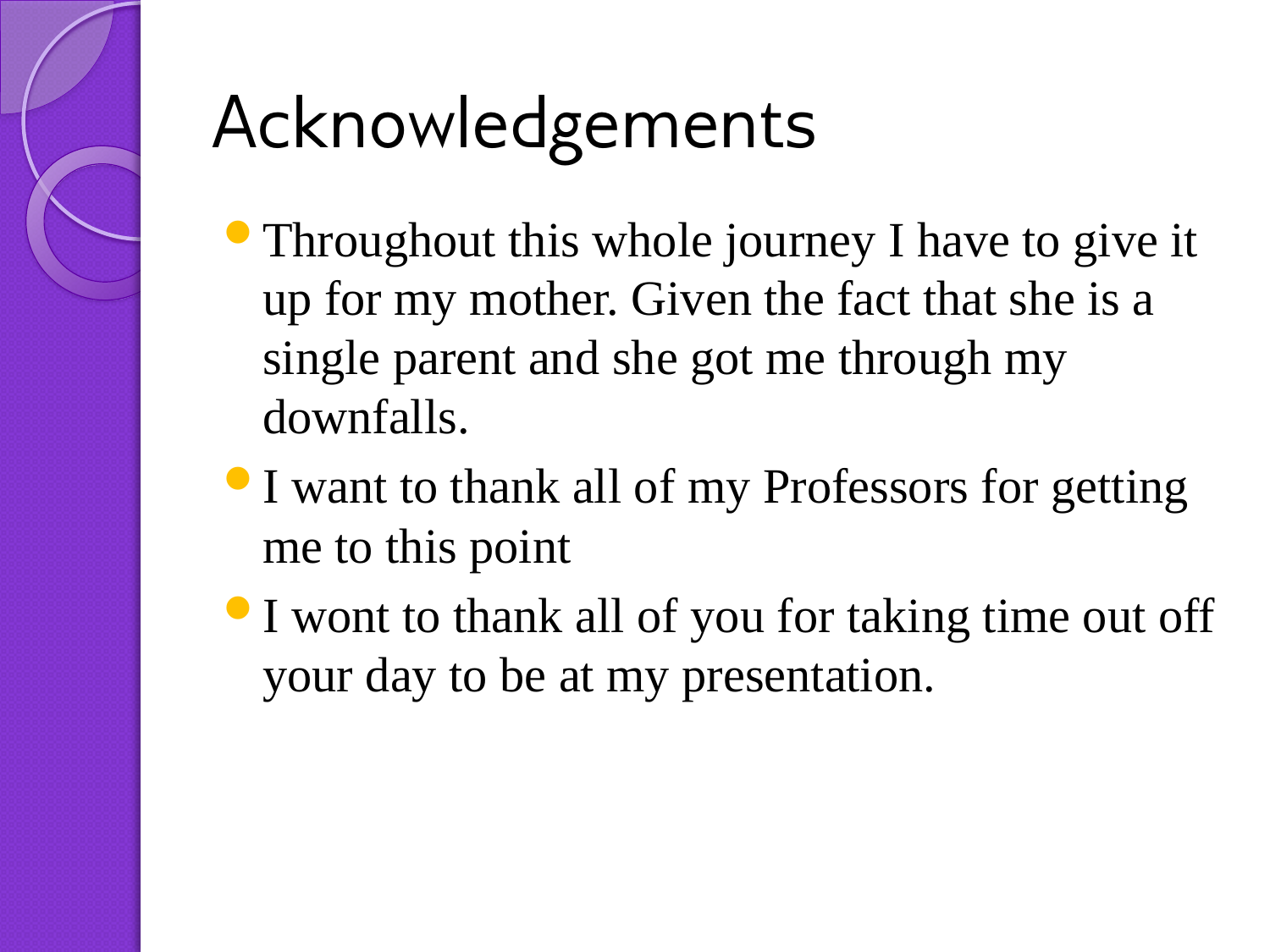

# Acknowledgements
Throughout this whole journey I have to give it up for my mother. Given the fact that she is a single parent and she got me through my downfalls.
I want to thank all of my Professors for getting me to this point
I wont to thank all of you for taking time out off your day to be at my presentation.